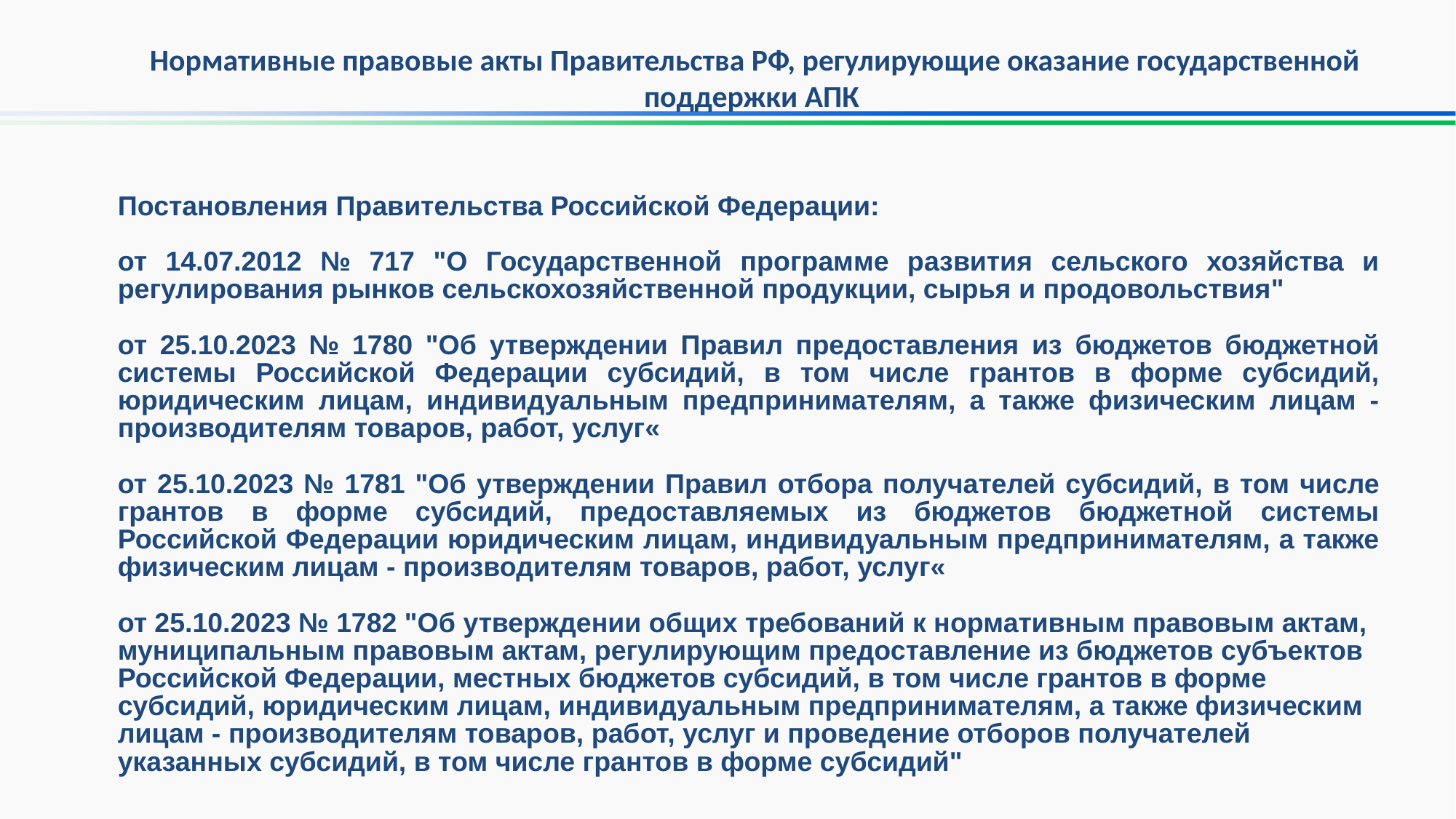

# Нормативные правовые акты Правительства РФ, регулирующие оказание государственной поддержки АПК

Постановления Правительства Российской Федерации:

от 14.07.2012 № 717 "О Государственной программе развития сельского хозяйства и регулирования рынков сельскохозяйственной продукции, сырья и продовольствия"

от 25.10.2023 № 1780 "Об утверждении Правил предоставления из бюджетов бюджетной системы Российской Федерации субсидий, в том числе грантов в форме субсидий, юридическим лицам, индивидуальным предпринимателям, а также физическим лицам - производителям товаров, работ, услуг«

от 25.10.2023 № 1781 "Об утверждении Правил отбора получателей субсидий, в том числе грантов в форме субсидий, предоставляемых из бюджетов бюджетной системы Российской Федерации юридическим лицам, индивидуальным предпринимателям, а также физическим лицам - производителям товаров, работ, услуг«

от 25.10.2023 № 1782 "Об утверждении общих требований к нормативным правовым актам, муниципальным правовым актам, регулирующим предоставление из бюджетов субъектов Российской Федерации, местных бюджетов субсидий, в том числе грантов в форме субсидий, юридическим лицам, индивидуальным предпринимателям, а также физическим лицам - производителям товаров, работ, услуг и проведение отборов получателей указанных субсидий, в том числе грантов в форме субсидий"